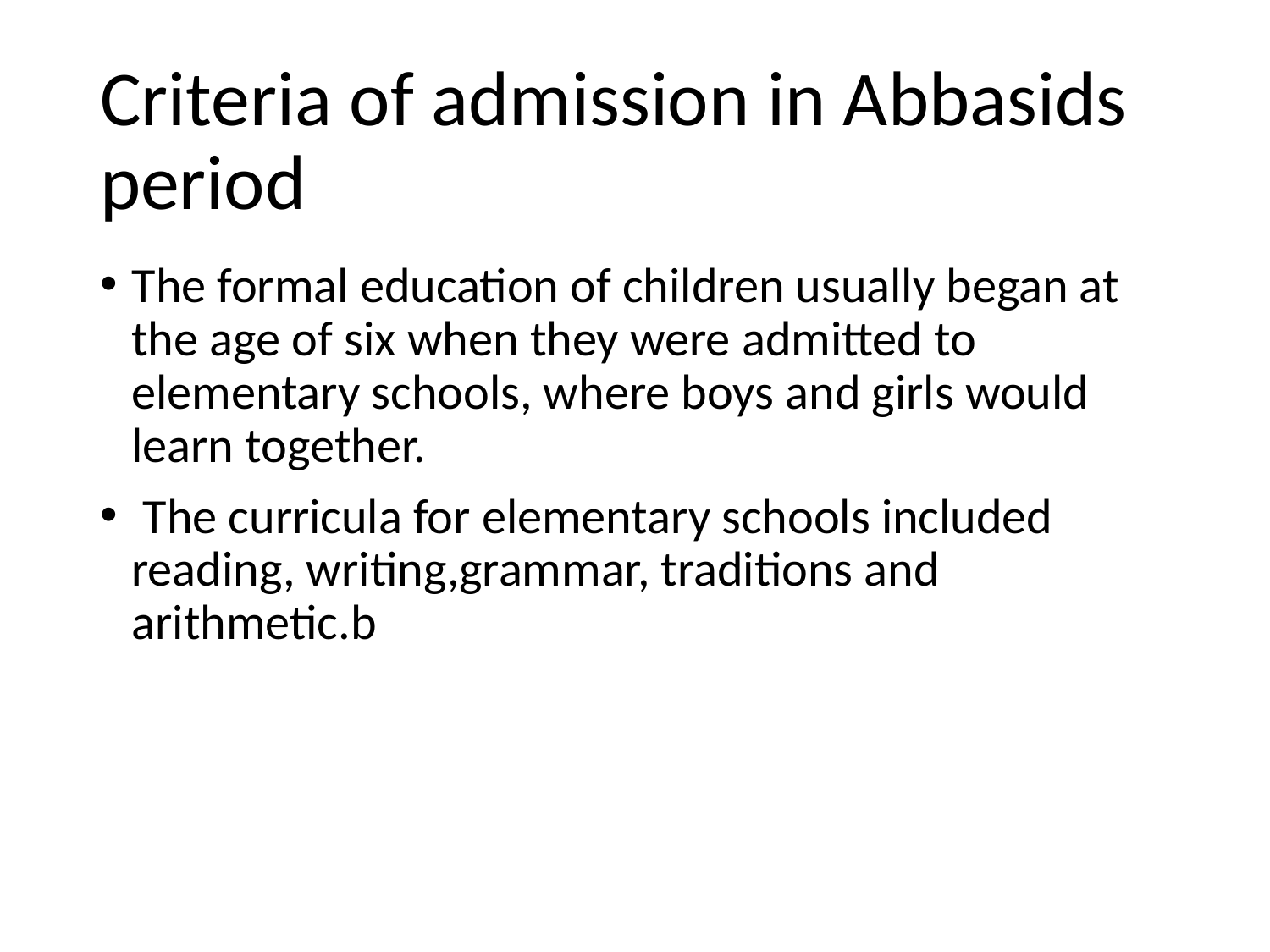

# Criteria of admission in Abbasids period
The formal education of children usually began at the age of six when they were admitted to elementary schools, where boys and girls would learn together.
 The curricula for elementary schools included reading, writing,grammar, traditions and arithmetic.b